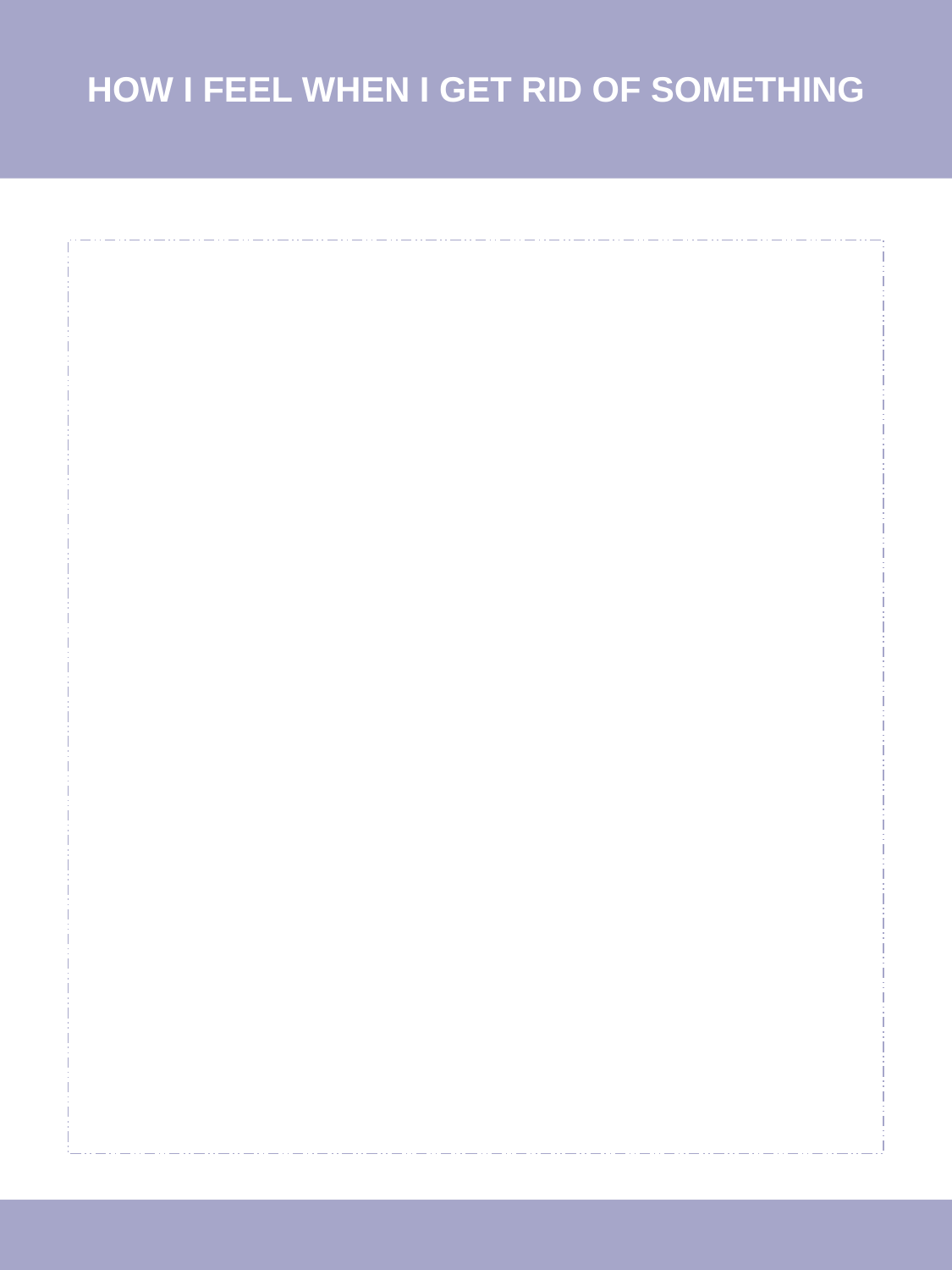

HOW I FEEL WHEN I GET RID OF SOMETHING